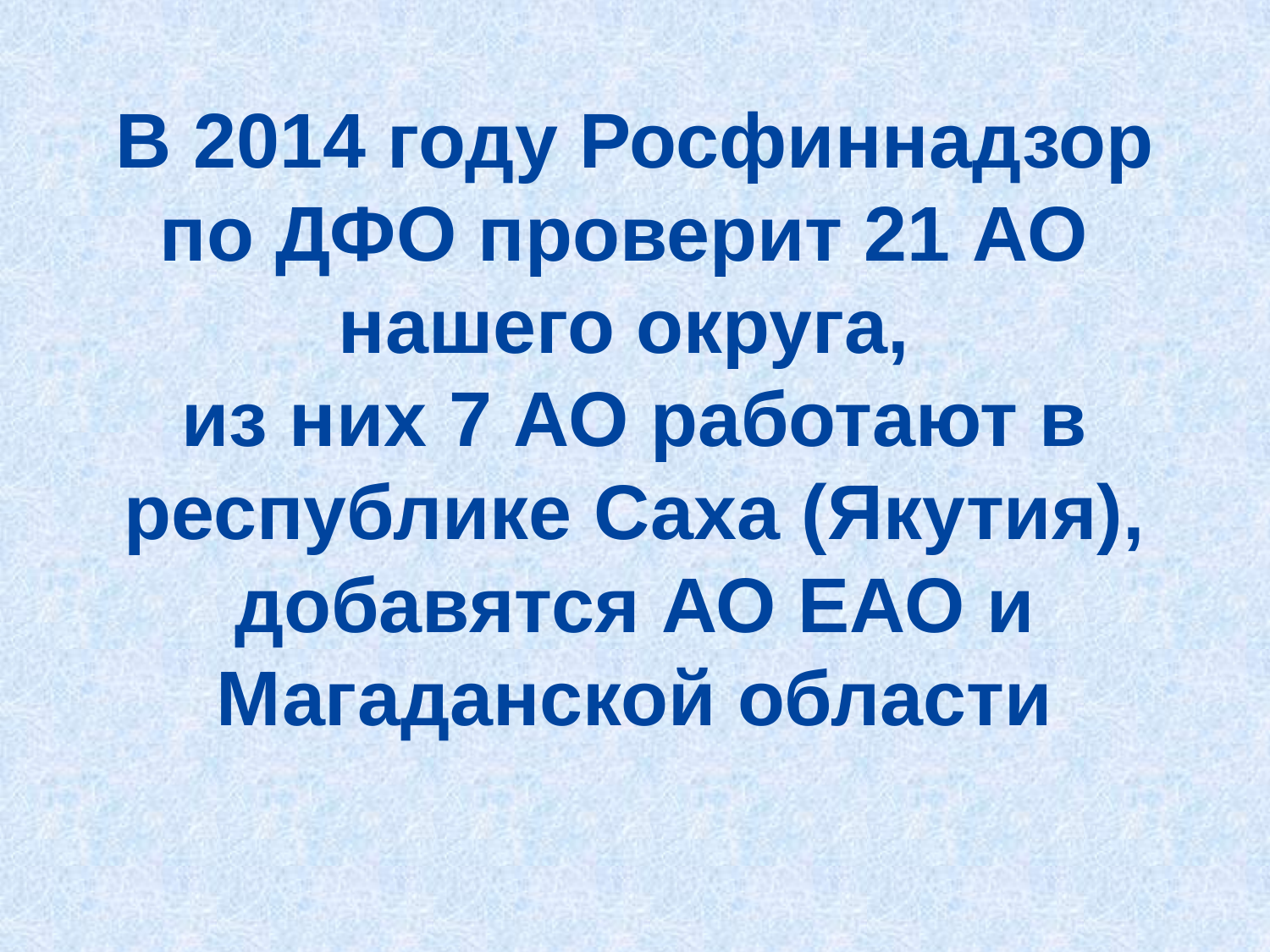

# В 2014 году Росфиннадзор по ДФО проверит 21 АО нашего округа, из них 7 АО работают в республике Саха (Якутия), добавятся АО ЕАО и Магаданской области